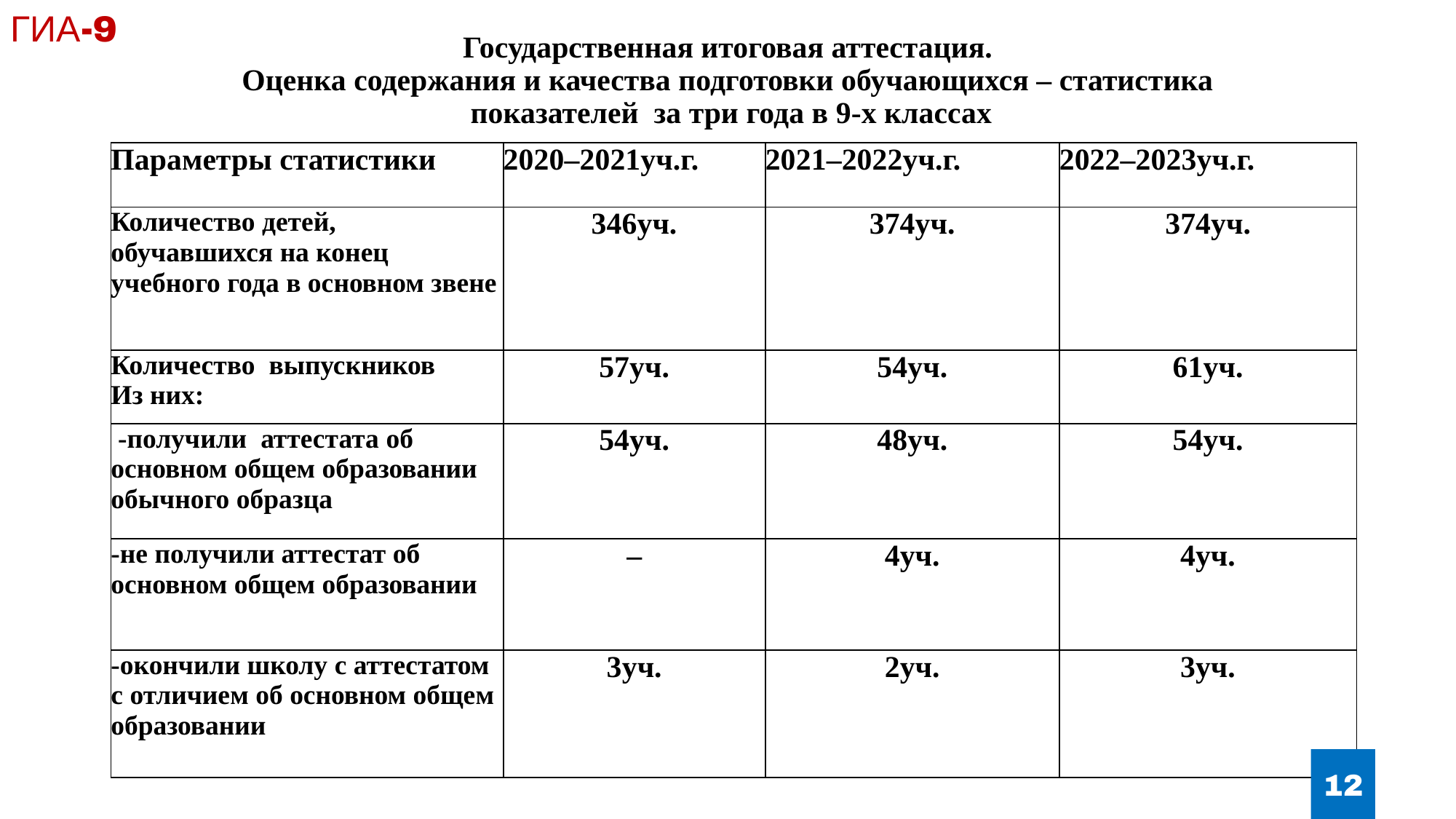

ГИА-9
# Государственная итоговая аттестация. Оценка содержания и качества подготовки обучающихся – статистика показателей  за три года в 9-х классах
| Параметры статистики | 2020–2021уч.г. | 2021–2022уч.г. | 2022–2023уч.г. |
| --- | --- | --- | --- |
| Количество детей, обучавшихся на конец учебного года в основном звене | 346уч. | 374уч. | 374уч. |
| Количество выпускников Из них: | 57уч. | 54уч. | 61уч. |
| -получили аттестата об основном общем образовании обычного образца | 54уч. | 48уч. | 54уч. |
| -не получили аттестат об основном общем образовании | – | 4уч. | 4уч. |
| -окончили школу с аттестатом с отличием об основном общем образовании | 3уч. | 2уч. | 3уч. |
12